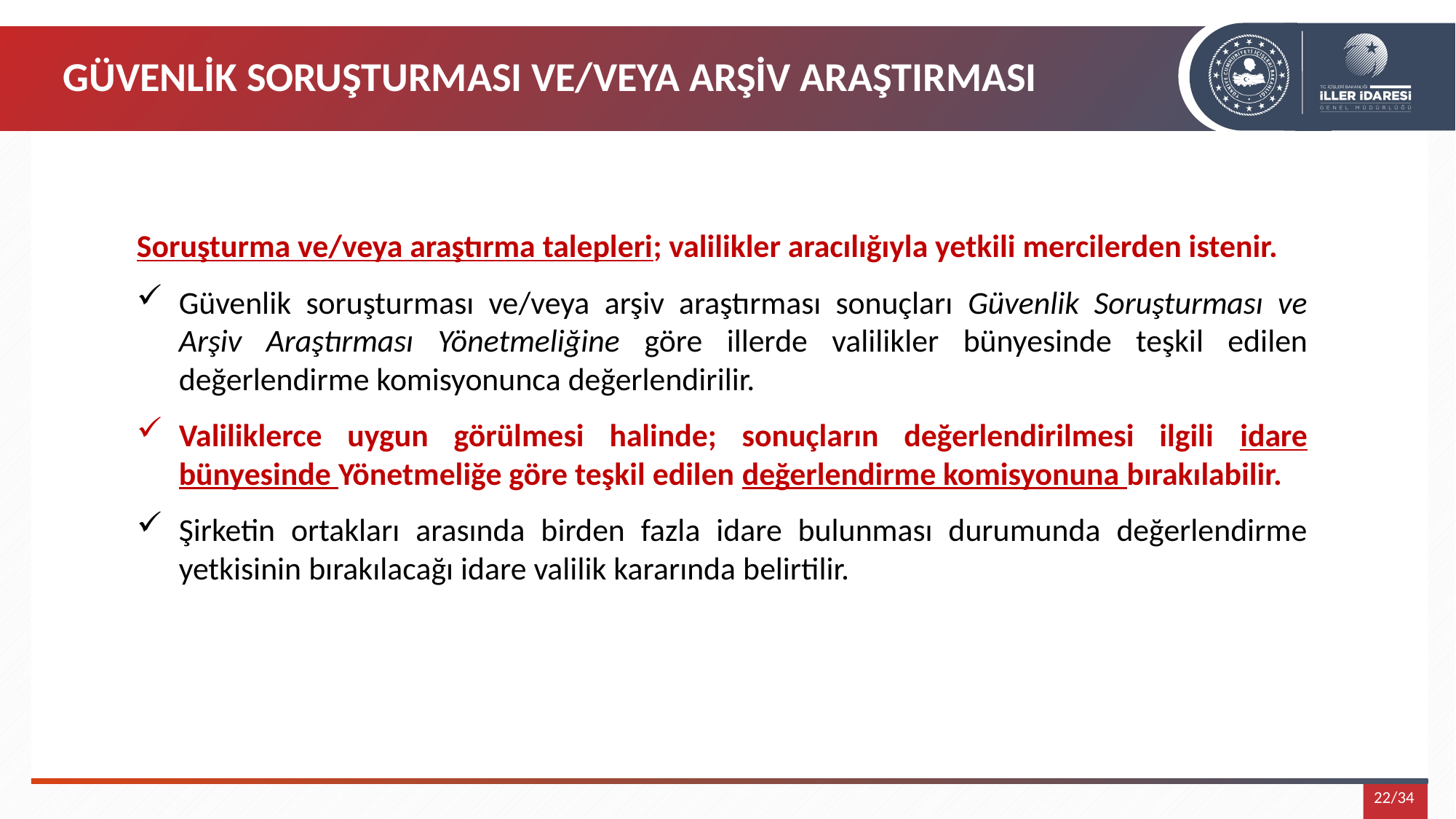

GÜVENLİK SORUŞTURMASI VE/VEYA ARŞİV ARAŞTIRMASI
Soruşturma ve/veya araştırma talepleri; valilikler aracılığıyla yetkili mercilerden istenir.
Güvenlik soruşturması ve/veya arşiv araştırması sonuçları Güvenlik Soruşturması ve Arşiv Araştırması Yönetmeliğine göre illerde valilikler bünyesinde teşkil edilen değerlendirme komisyonunca değerlendirilir.
Valiliklerce uygun görülmesi halinde; sonuçların değerlendirilmesi ilgili idare bünyesinde Yönetmeliğe göre teşkil edilen değerlendirme komisyonuna bırakılabilir.
Şirketin ortakları arasında birden fazla idare bulunması durumunda değerlendirme yetkisinin bırakılacağı idare valilik kararında belirtilir.